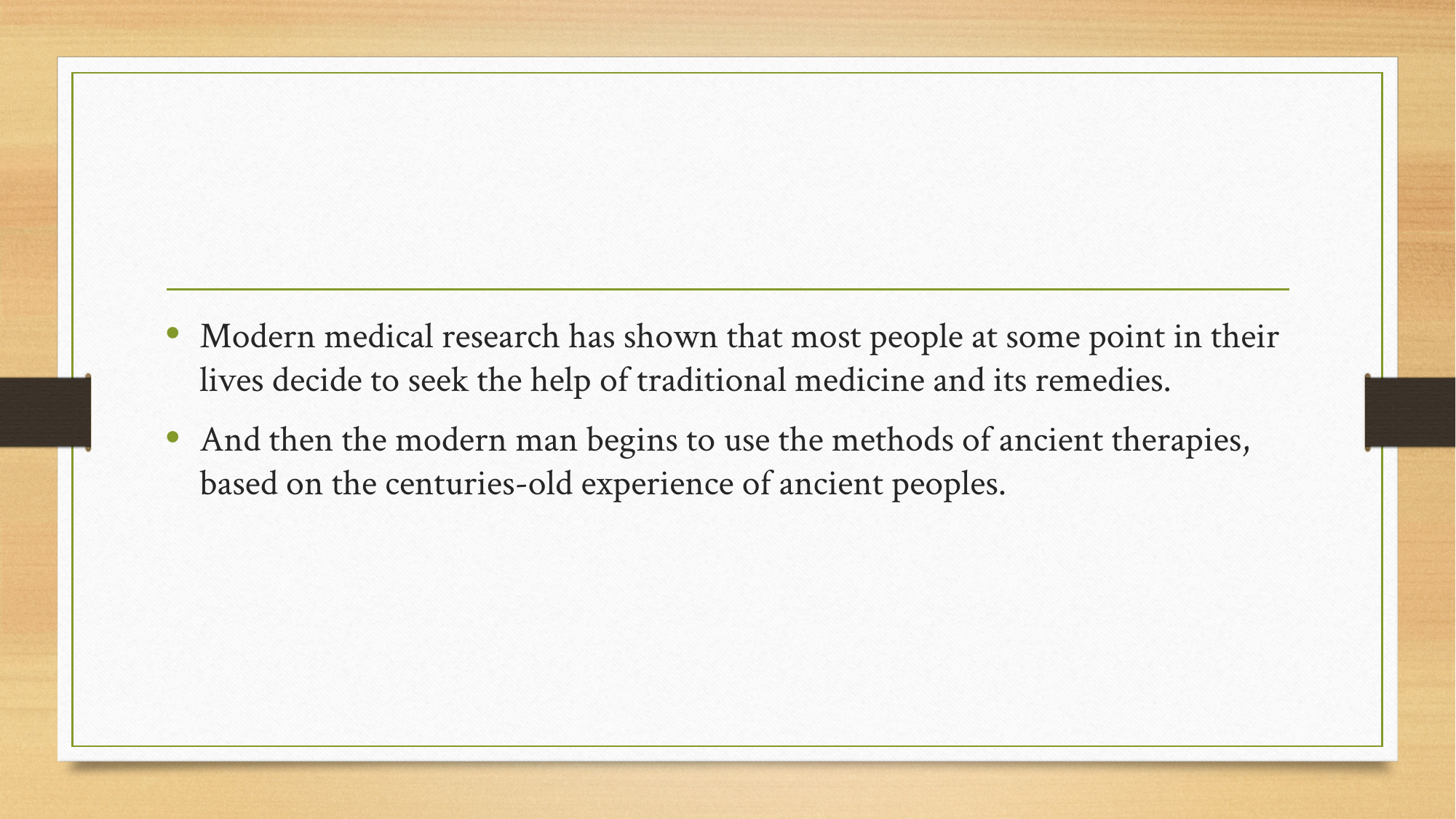

Modern medical research has shown that most people at some point in their lives decide to seek the help of traditional medicine and its remedies.
And then the modern man begins to use the methods of ancient therapies, based on the centuries-old experience of ancient peoples.